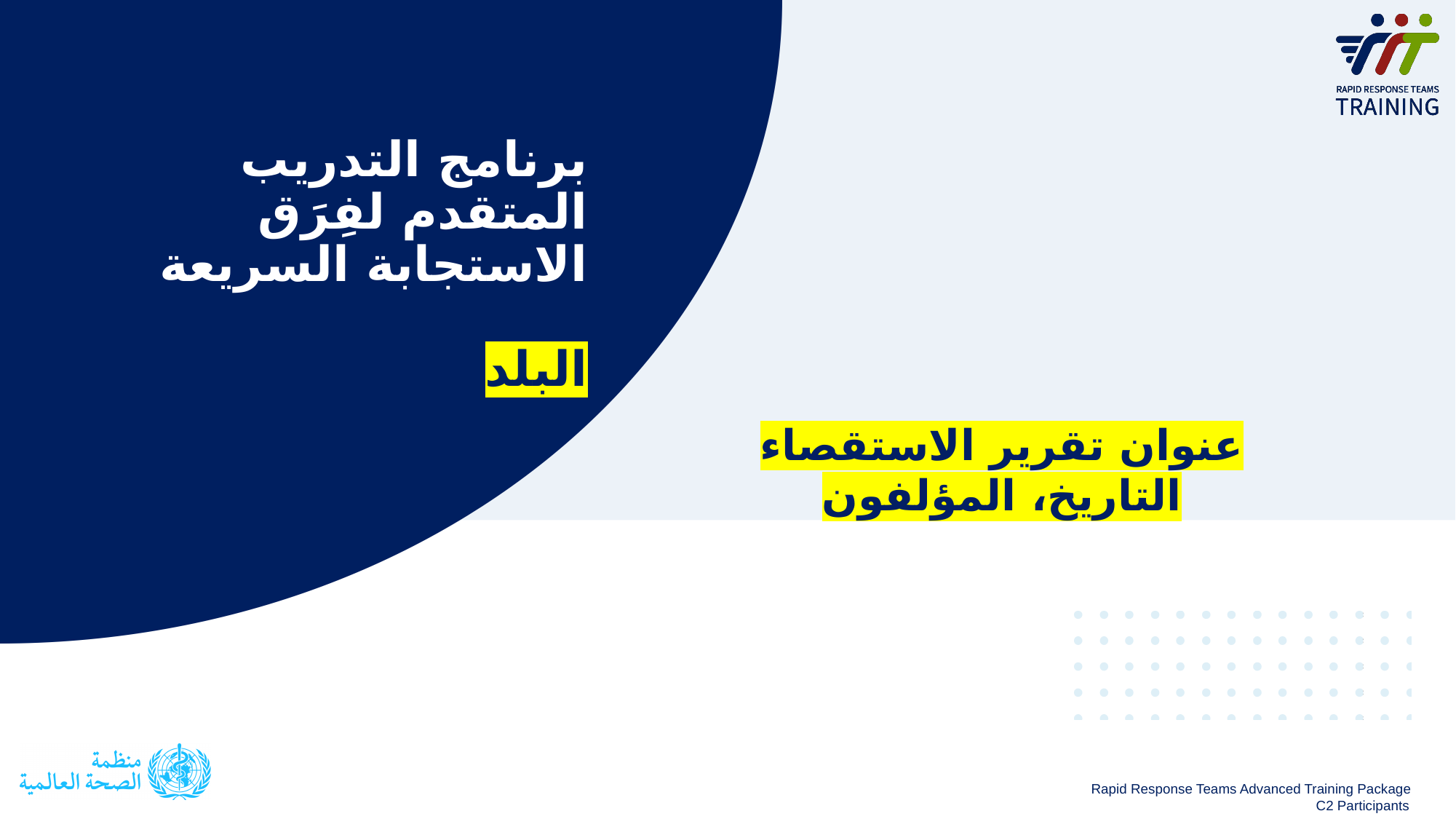

# برنامج التدريب المتقدم لفِرَق الاستجابة السريعة البلد
عنوان تقرير الاستقصاء
التاريخ، المؤلفون